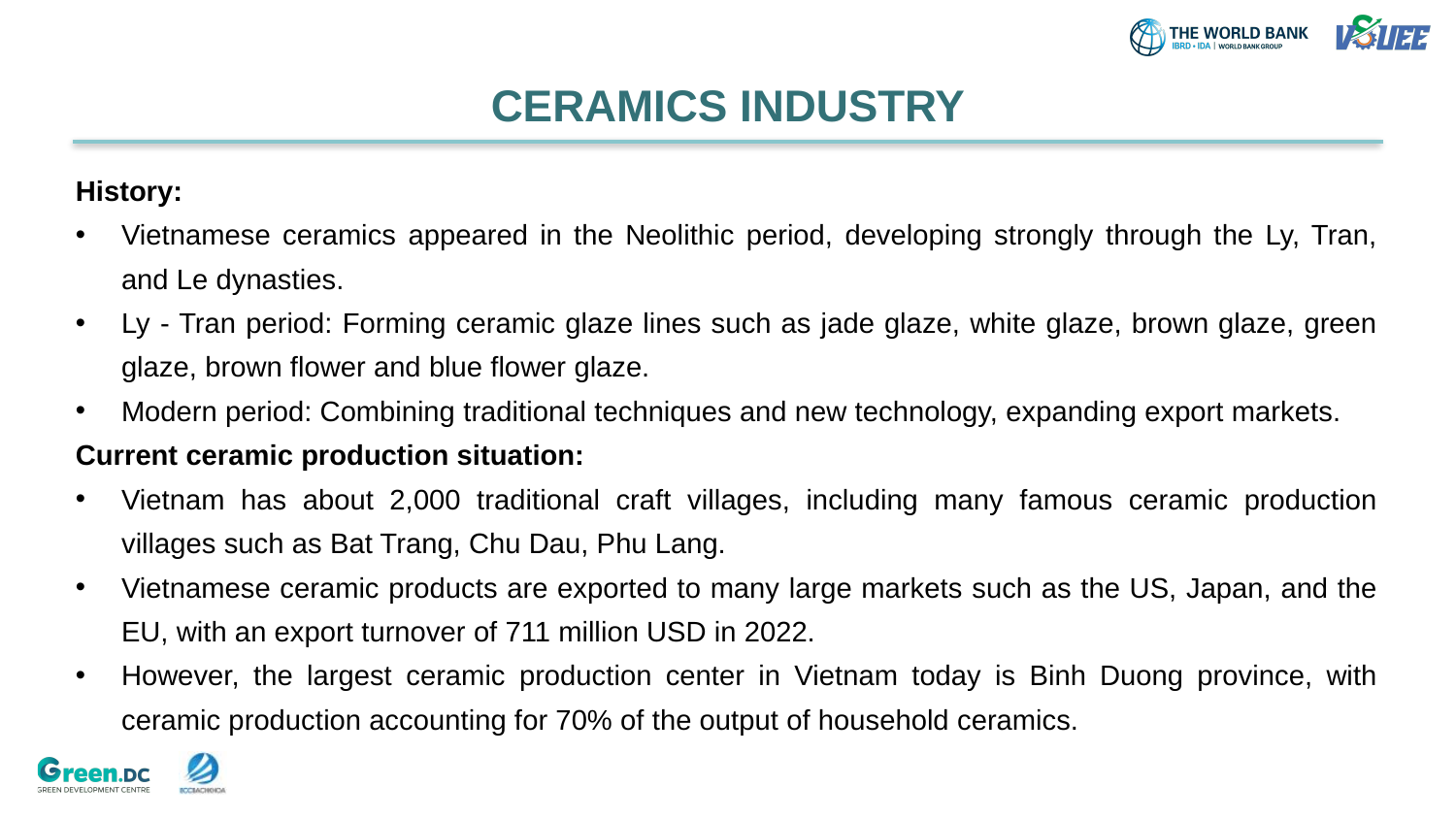

# CERAMICS INDUSTRY
History:
Vietnamese ceramics appeared in the Neolithic period, developing strongly through the Ly, Tran, and Le dynasties.
Ly - Tran period: Forming ceramic glaze lines such as jade glaze, white glaze, brown glaze, green glaze, brown flower and blue flower glaze.
Modern period: Combining traditional techniques and new technology, expanding export markets.
Current ceramic production situation:
Vietnam has about 2,000 traditional craft villages, including many famous ceramic production villages such as Bat Trang, Chu Dau, Phu Lang.
Vietnamese ceramic products are exported to many large markets such as the US, Japan, and the EU, with an export turnover of 711 million USD in 2022.
However, the largest ceramic production center in Vietnam today is Binh Duong province, with ceramic production accounting for 70% of the output of household ceramics.